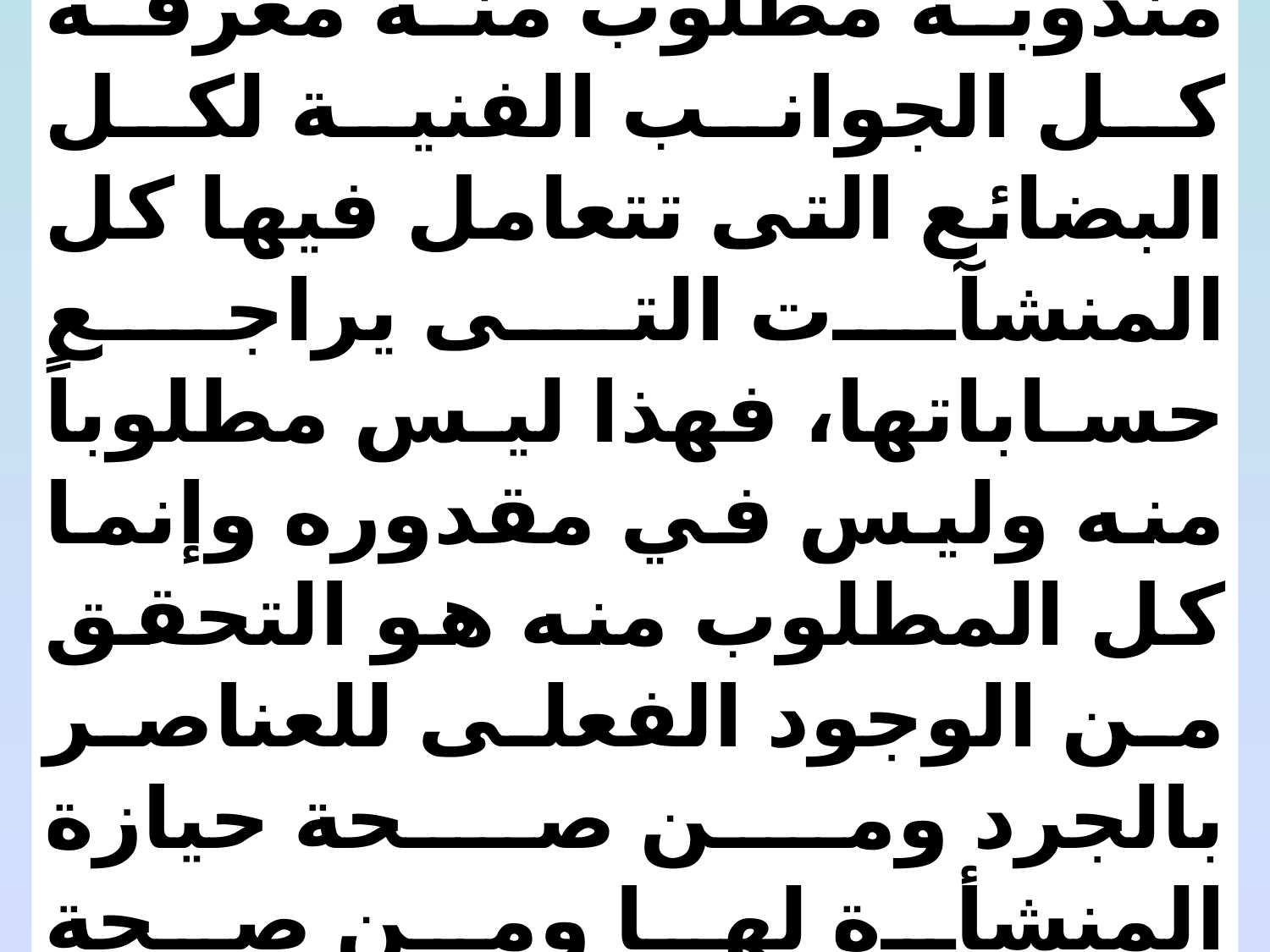

ولا يعنى ذلك أن المراجع أو مندوبه مطلوب منه معرفة كل الجوانب الفنية لكل البضائع التى تتعامل فيها كل المنشآت التى يراجع حساباتها، فهذا ليس مطلوباً منه وليس في مقدوره وإنما كل المطلوب منه هو التحقق من الوجود الفعلى للعناصر بالجرد ومن صحة حيازة المنشأة لها ومن صحة تقويمها المؤيد بالمستندات.